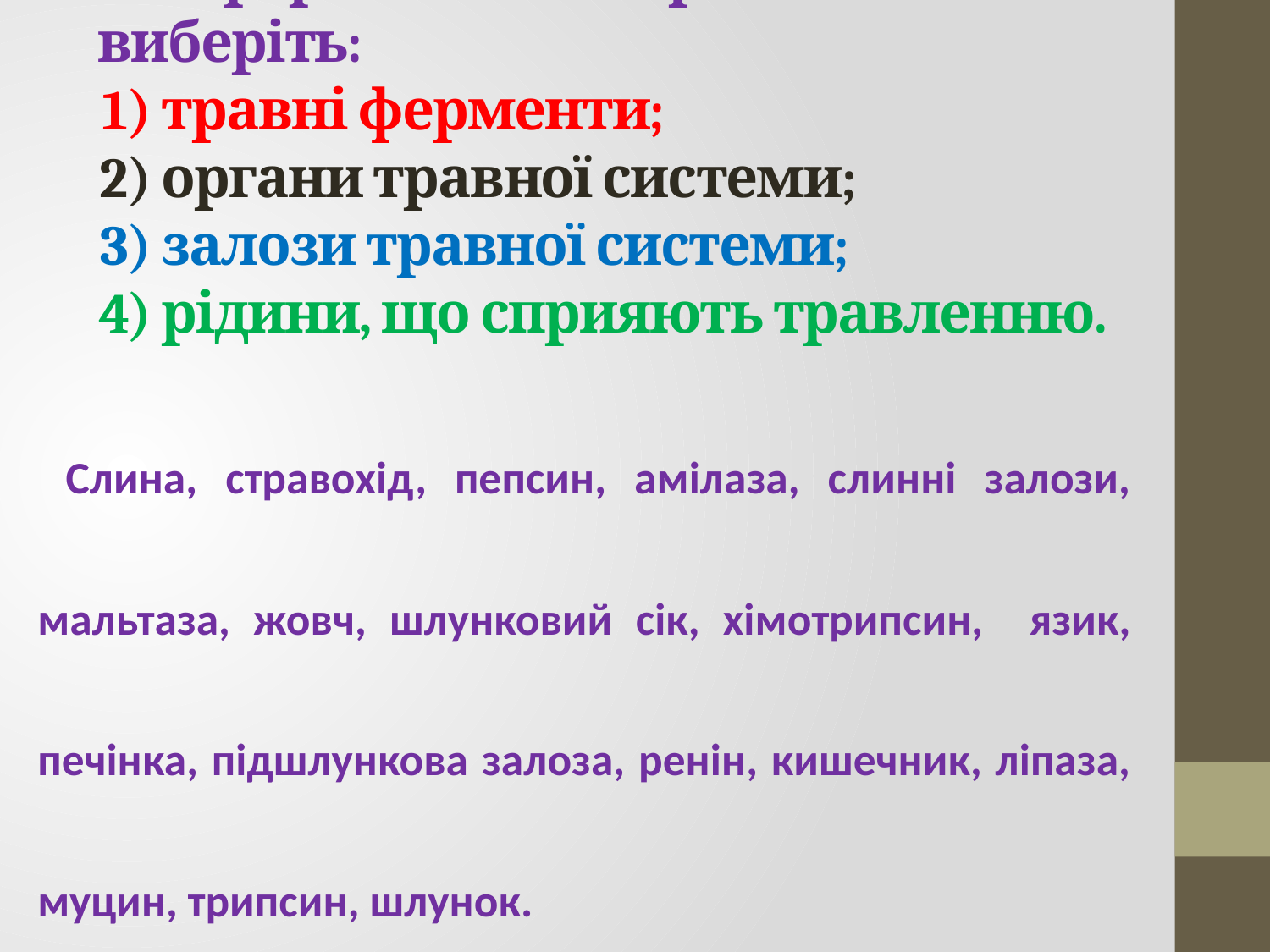

# Із перерахованих термінів виберіть: 1) травні ферменти; 2) органи травної системи; 3) залози травної системи; 4) рідини, що сприяють травленню.
 Слина, стравохід, пепсин, амілаза, слинні залози, мальтаза, жовч, шлунковий сік, хімотрипсин,  язик, печінка, підшлункова залоза, ренін, кишечник, ліпаза, муцин, трипсин, шлунок.